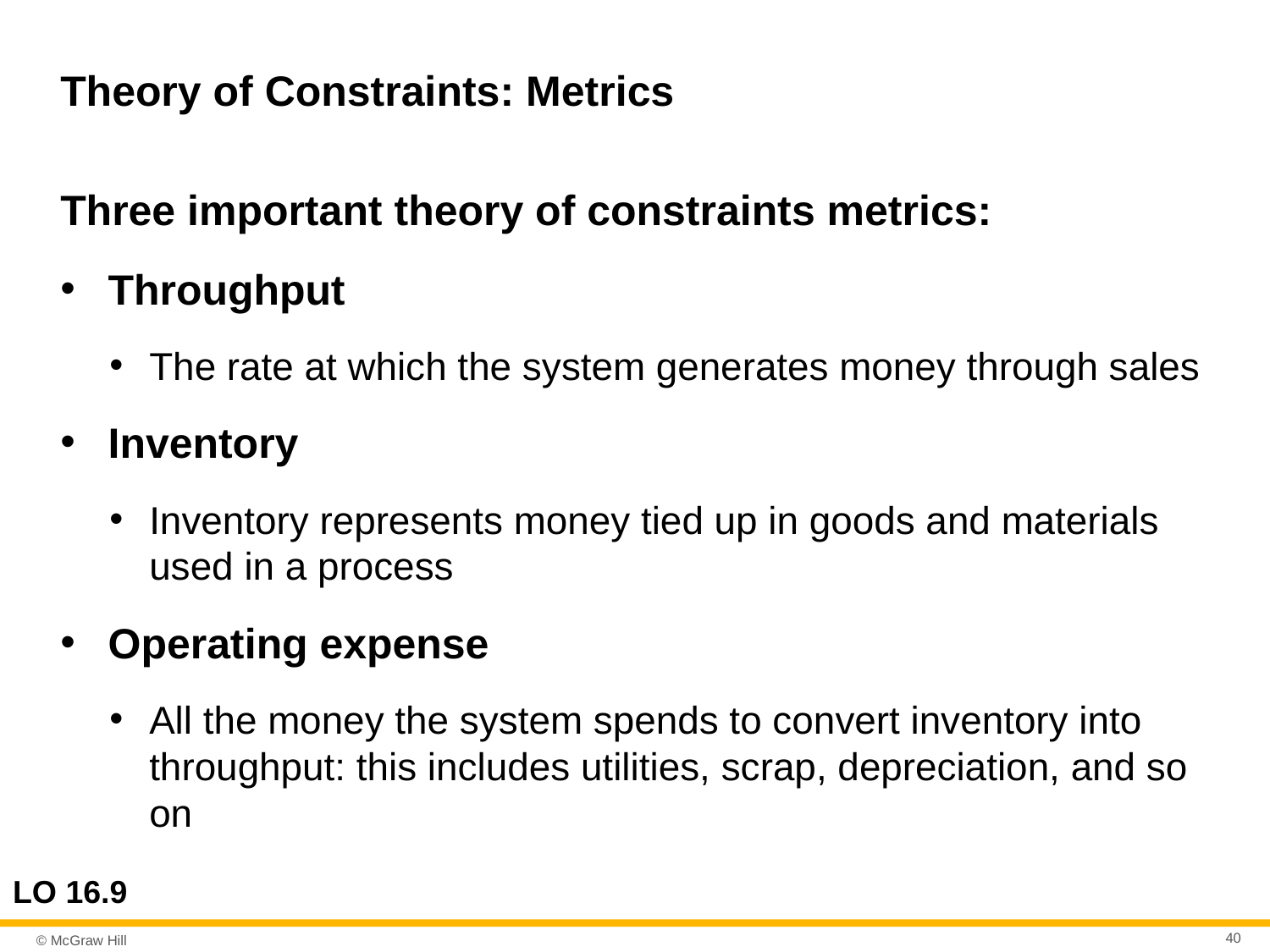

# Theory of Constraints: Metrics
Three important theory of constraints metrics:
Throughput
The rate at which the system generates money through sales
Inventory
Inventory represents money tied up in goods and materials used in a process
Operating expense
All the money the system spends to convert inventory into throughput: this includes utilities, scrap, depreciation, and so on
LO 16.9